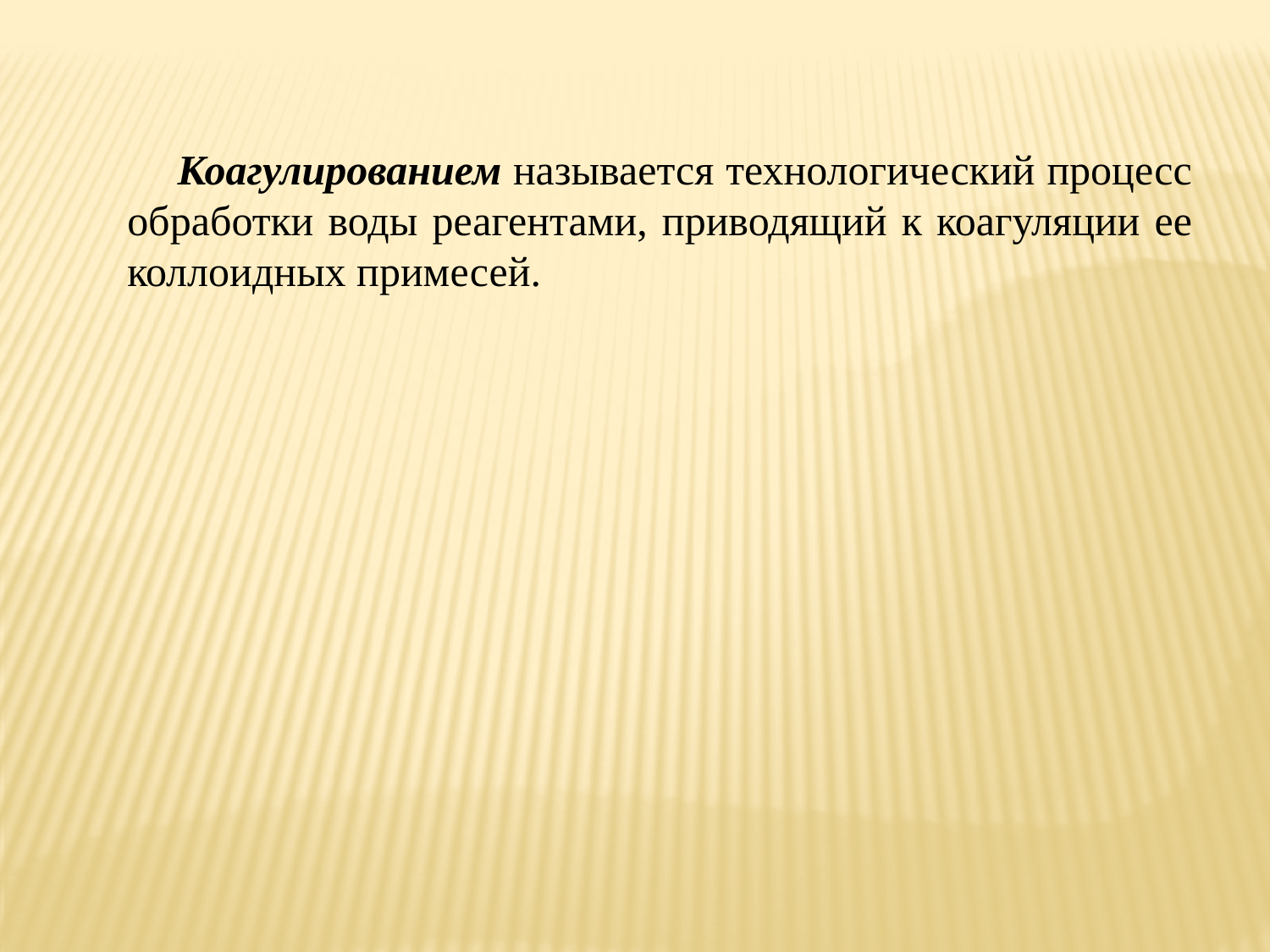

Коагулированием называется технологический процесс обработки воды реагентами, приводящий к коагуляции ее коллоидных примесей.